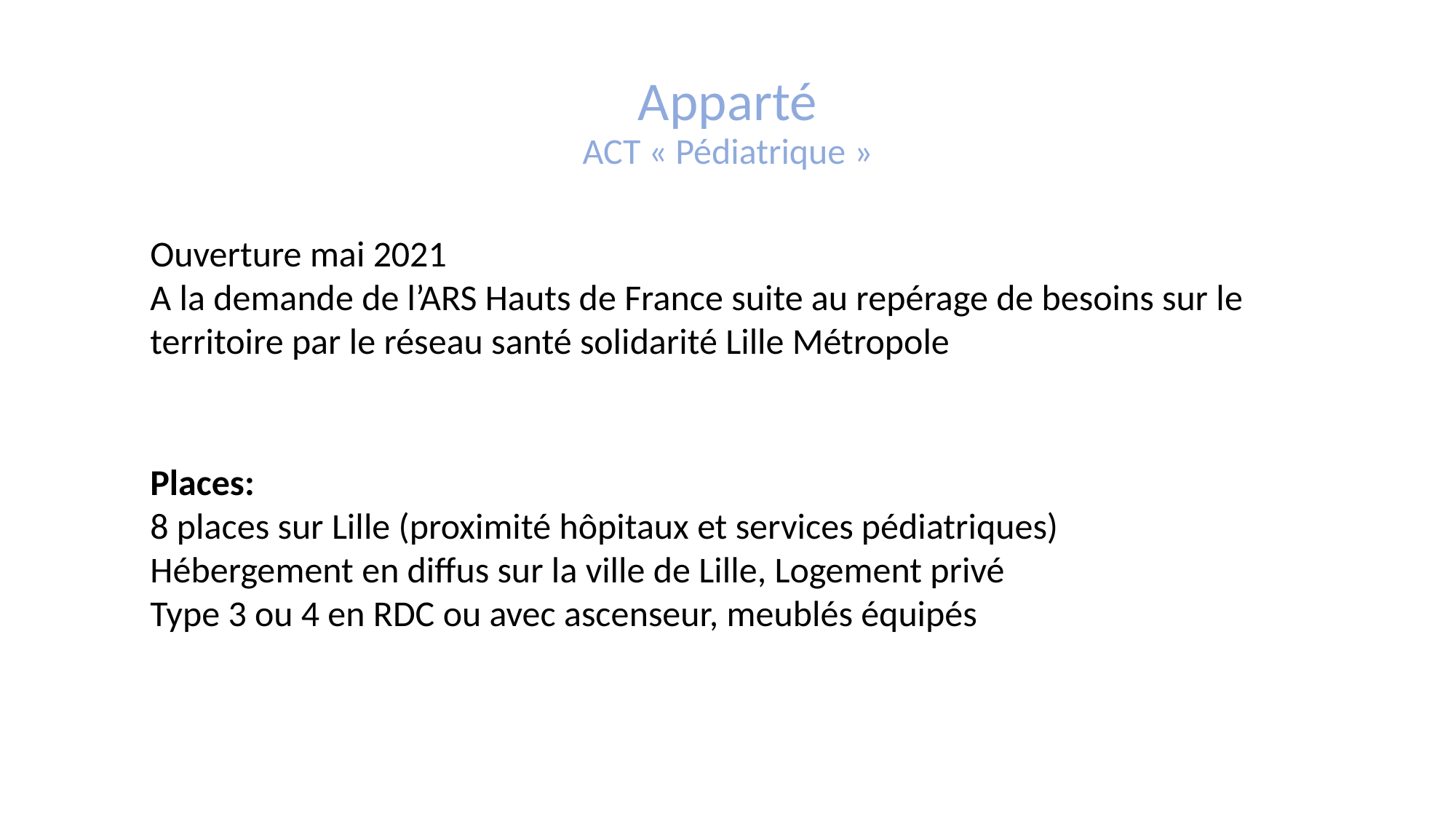

# Apparté ACT « Pédiatrique »
Ouverture mai 2021
A la demande de l’ARS Hauts de France suite au repérage de besoins sur le territoire par le réseau santé solidarité Lille Métropole
Places:
8 places sur Lille (proximité hôpitaux et services pédiatriques)
Hébergement en diffus sur la ville de Lille, Logement privé Type 3 ou 4 en RDC ou avec ascenseur, meublés équipés